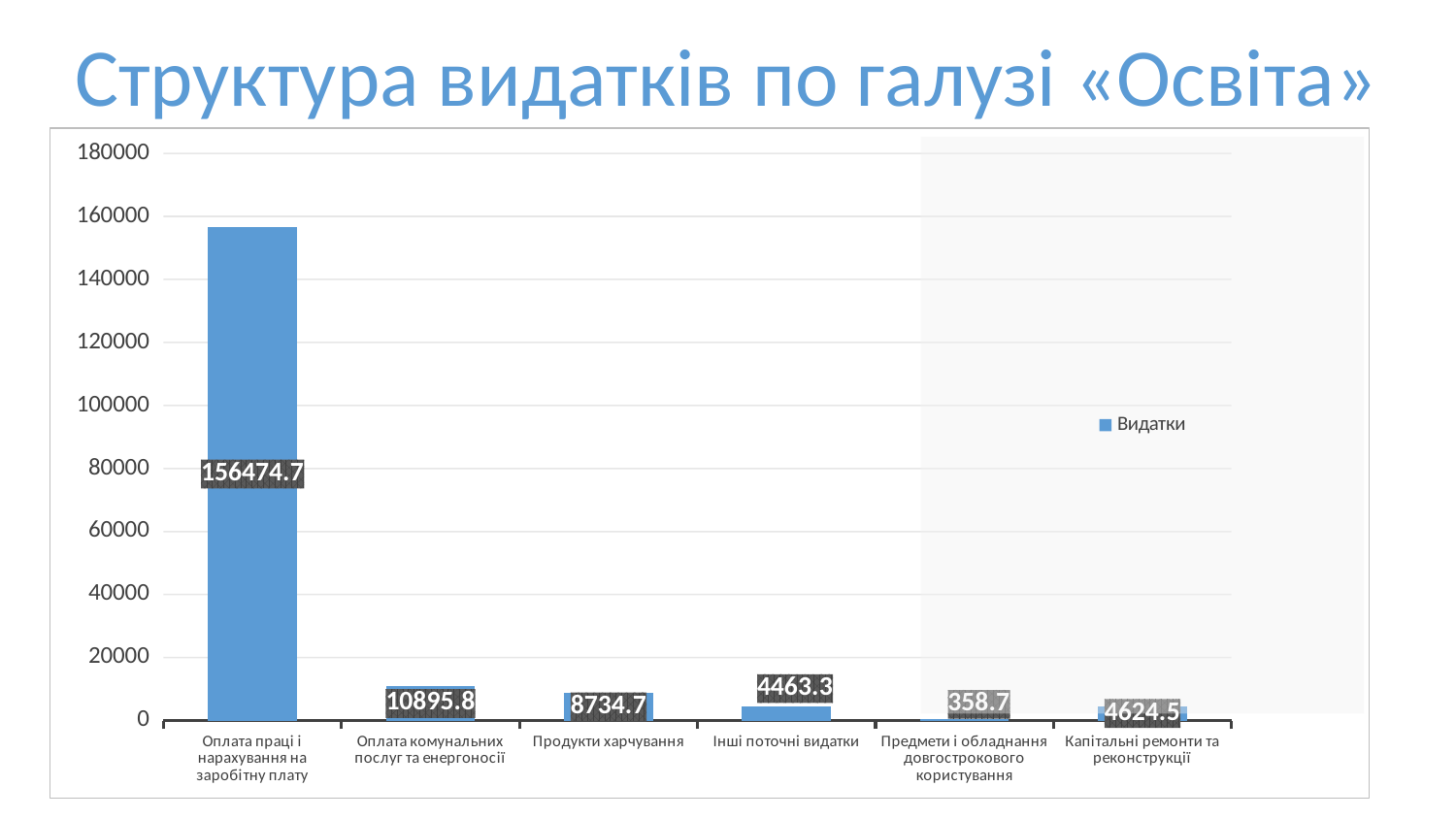

Структура видатків по галузі «Освіта»

### Chart

| Category | Видатки |
|---|---|
| Оплата праці і нарахування на заробітну плату | 156474.7 |
| Оплата комунальних послуг та енергоносії | 10895.8 |
| Продукти харчування | 8734.7 |
| Інші поточні видатки | 4463.3 |
| Предмети і обладнання довгострокового користування | 358.7 |
| Капітальні ремонти та реконструкції | 4624.5 |